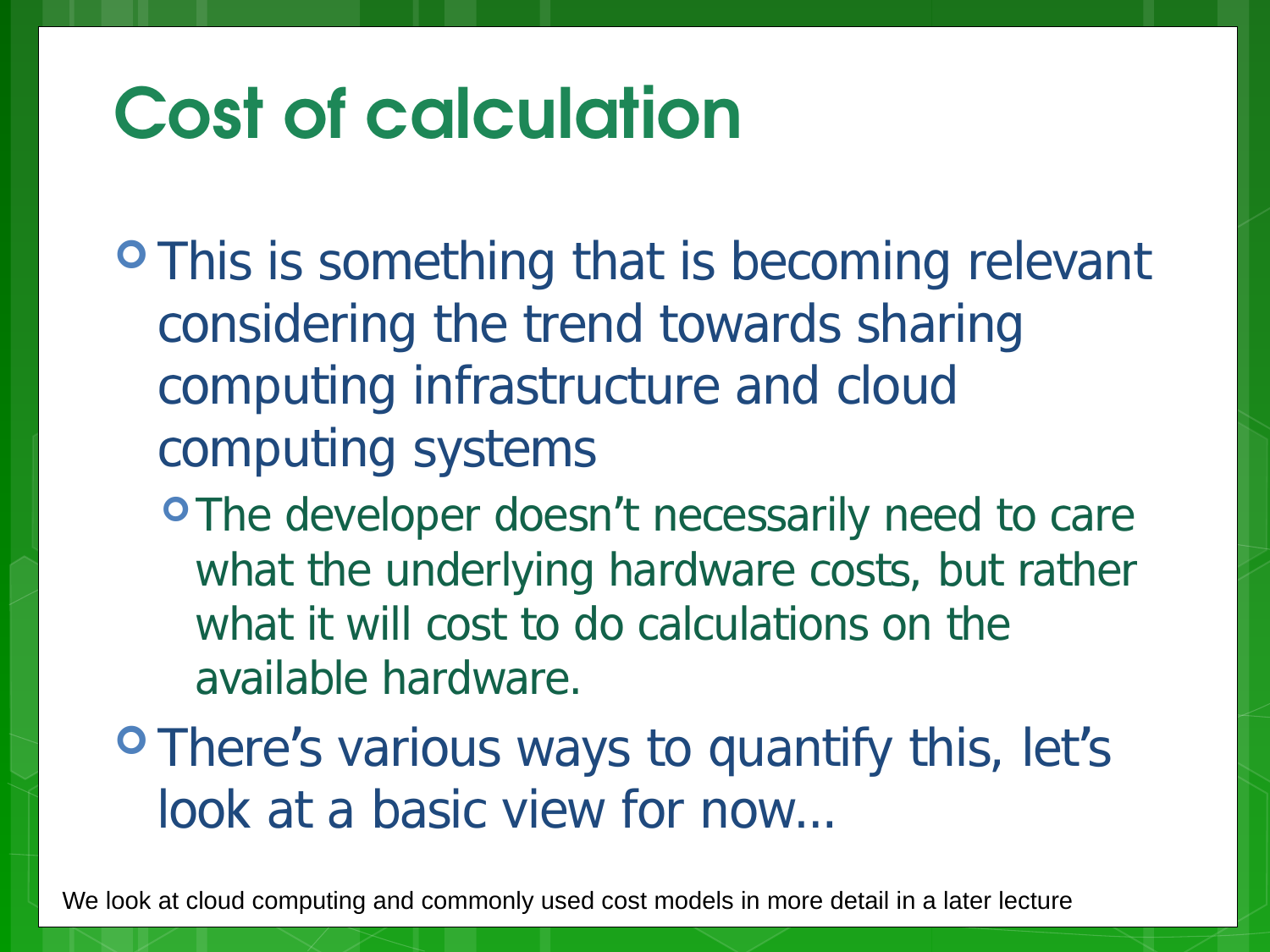

# Cost of calculation
This is something that is becoming relevant considering the trend towards sharing computing infrastructure and cloud computing systems
The developer doesn’t necessarily need to care what the underlying hardware costs, but rather what it will cost to do calculations on the available hardware.
There’s various ways to quantify this, let’s look at a basic view for now…
We look at cloud computing and commonly used cost models in more detail in a later lecture